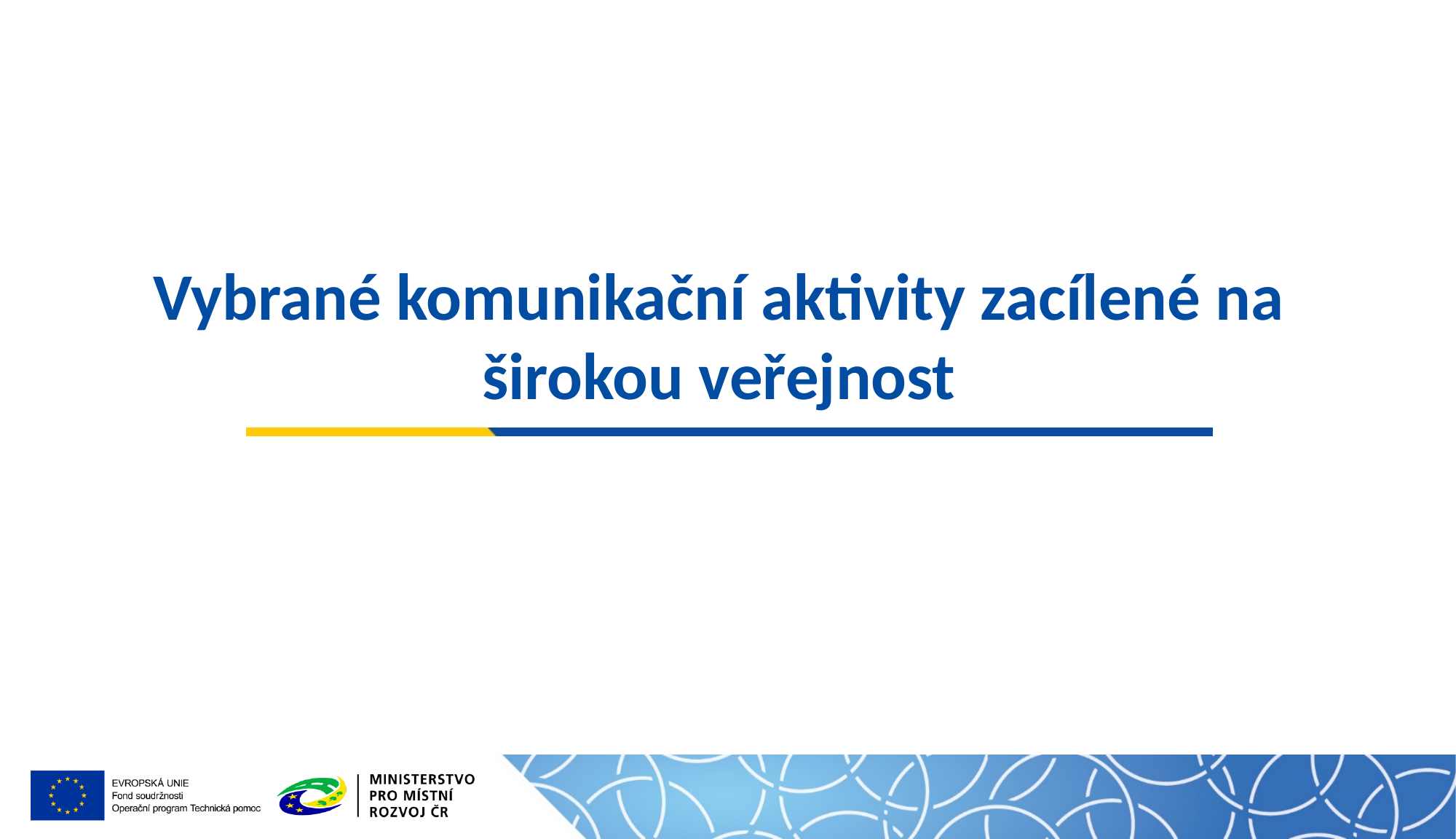

# Vybrané komunikační aktivity zacílené na širokou veřejnost